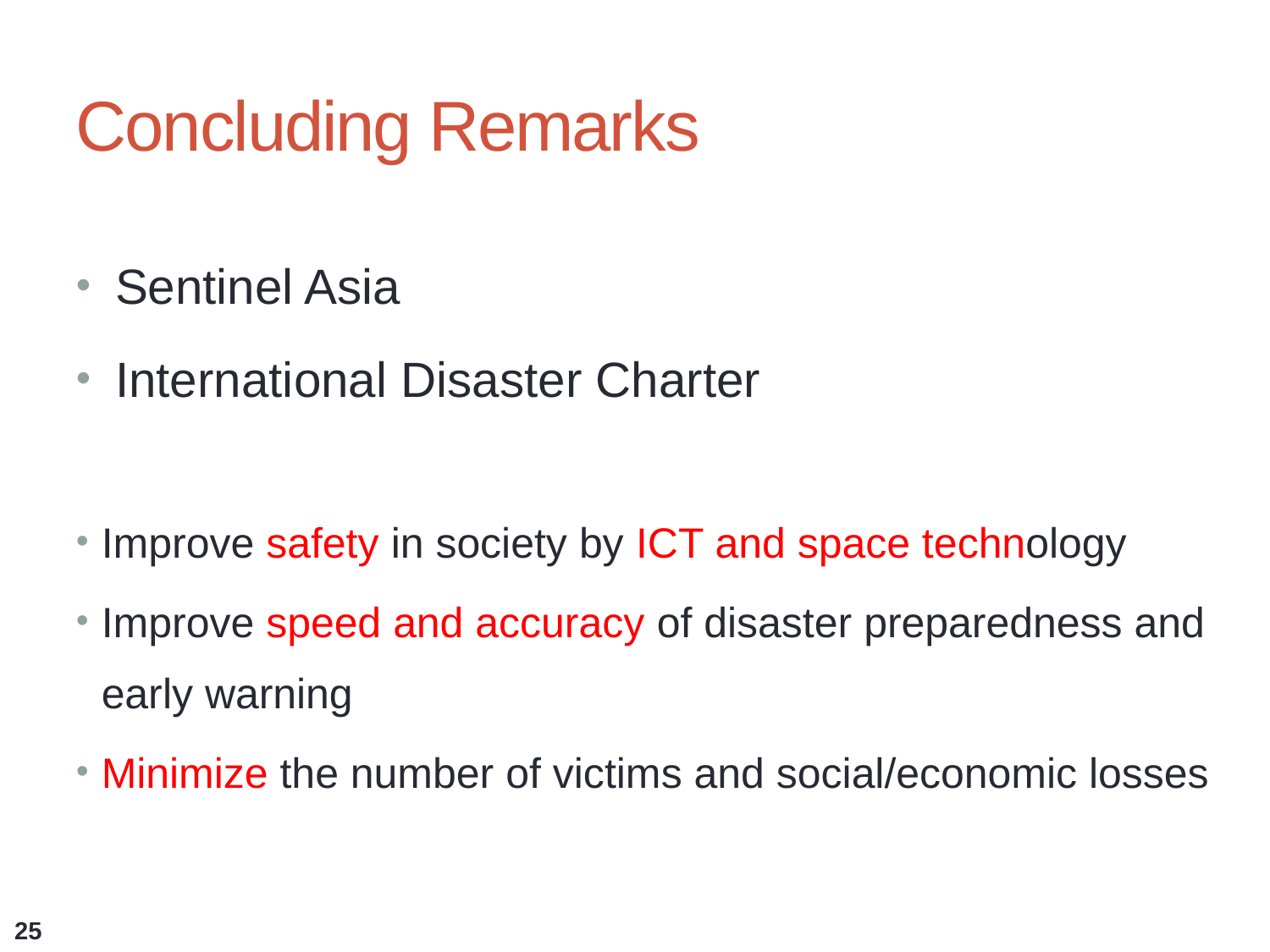

Concluding Remarks
 Sentinel Asia
 International Disaster Charter

Improve safety in society by ICT and space technology
Improve speed and accuracy of disaster preparedness and early warning
Minimize the number of victims and social/economic losses
25